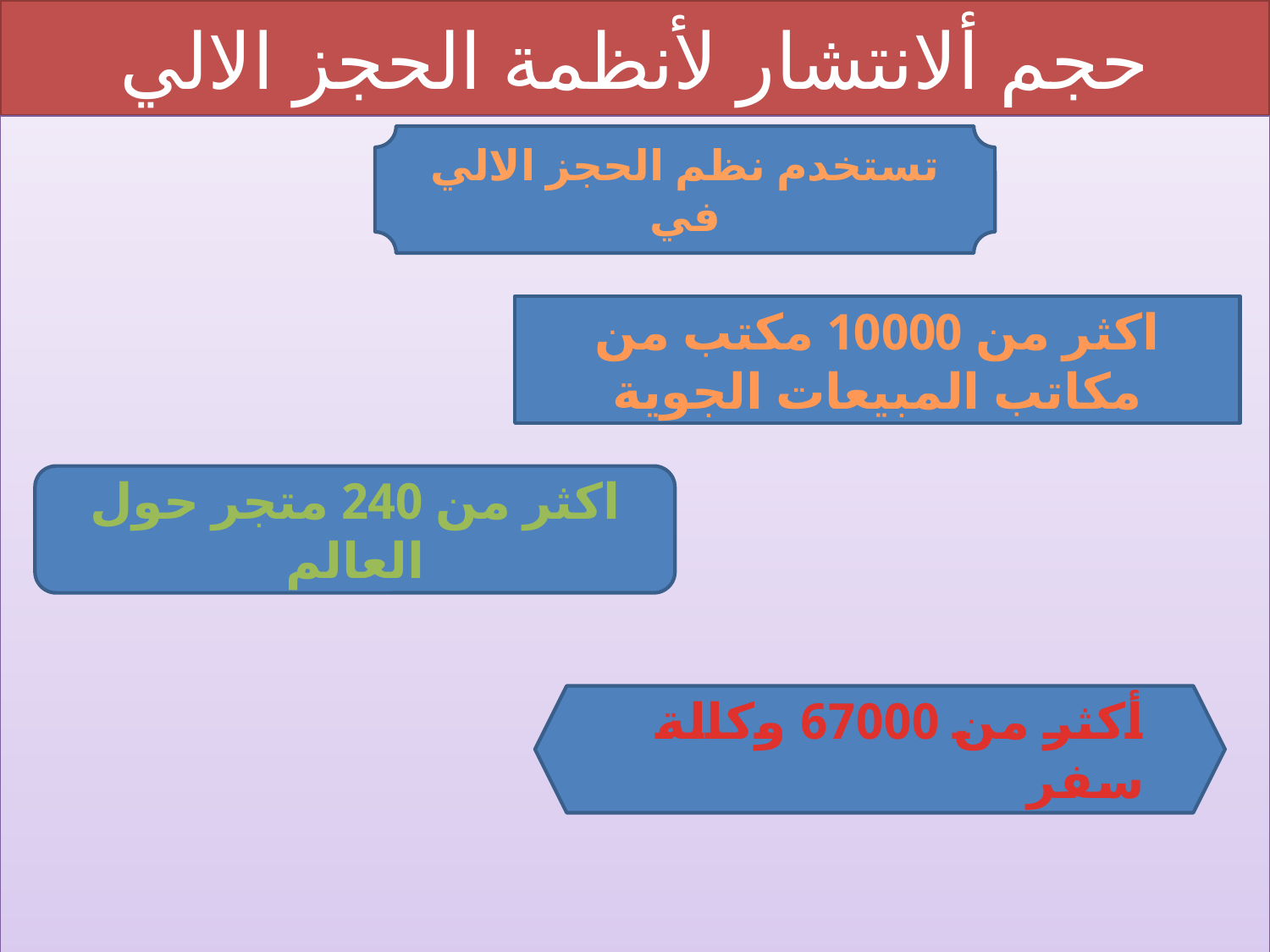

# حجم ألانتشار لأنظمة الحجز الالي

تستخدم نظم الحجز الالي في
اكثر من 10000 مكتب من مكاتب المبيعات الجوية
اكثر من 240 متجر حول العالم
أكثر من 67000 وكالة سفر